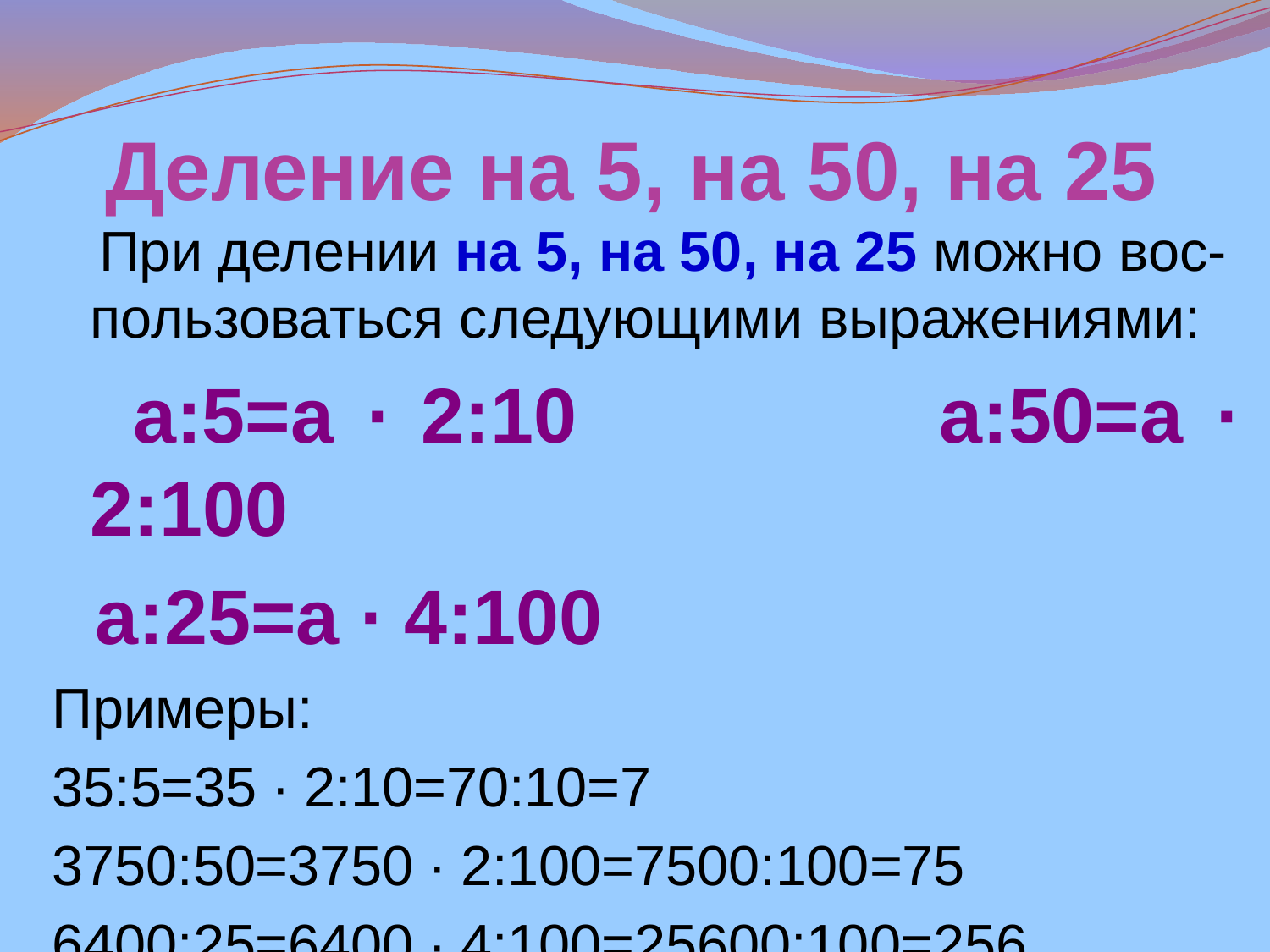

# Деление на 5, на 50, на 25
   При делении на 5, на 50, на 25 можно вос-пользоваться следующими выражениями:
   a:5=a ∙ 2:10           a:50=a ∙ 2:100
  a:25=a ∙ 4:100
Примеры:
35:5=35 ∙ 2:10=70:10=7
3750:50=3750 ∙ 2:100=7500:100=75
6400:25=6400 ∙ 4:100=25600:100=256